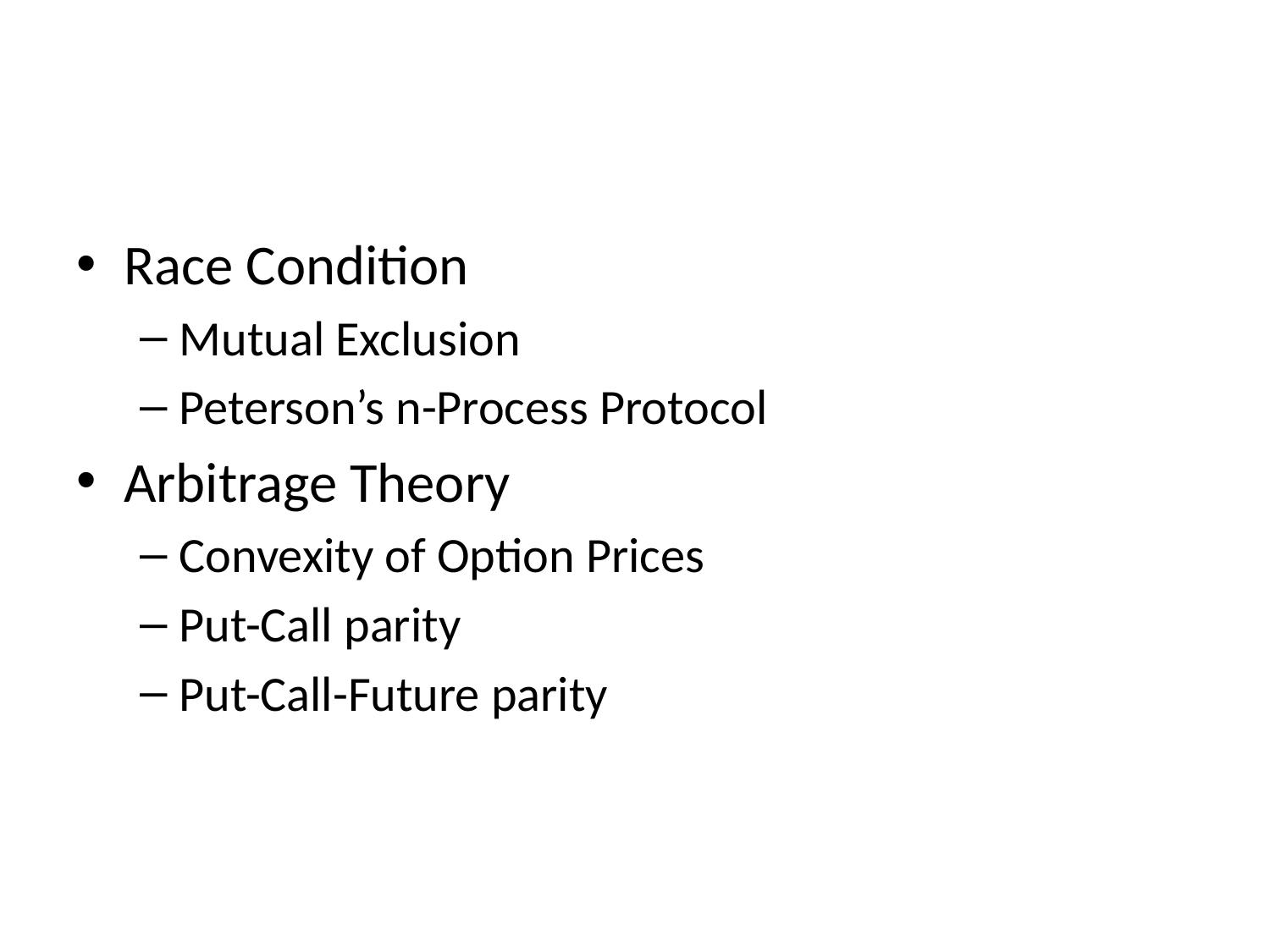

#
Race Condition
Mutual Exclusion
Peterson’s n-Process Protocol
Arbitrage Theory
Convexity of Option Prices
Put-Call parity
Put-Call-Future parity